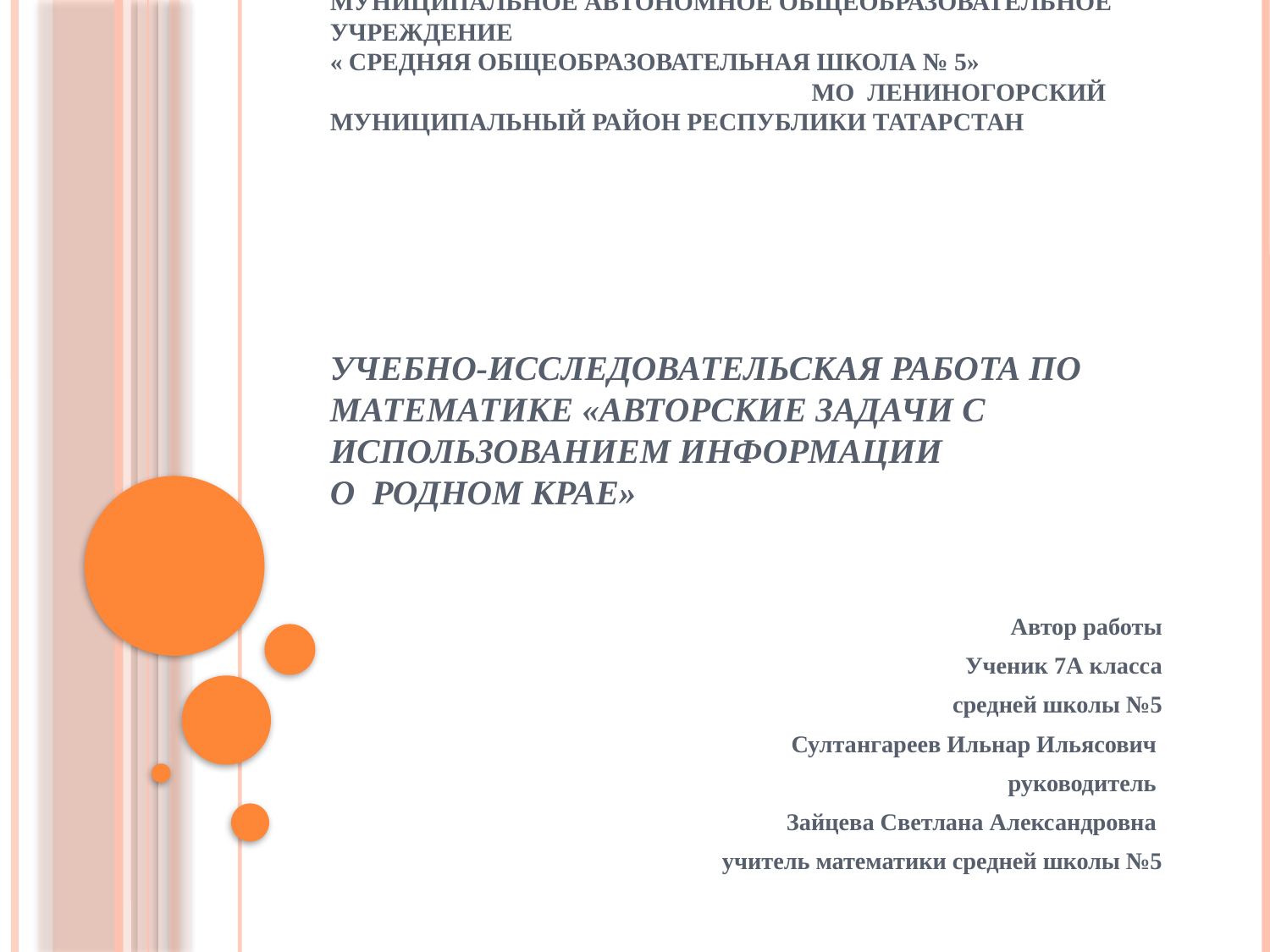

# Муниципальное автономное общеобразовательное учреждение « Средняя общеобразовательная школа № 5»                                                                                                         МО  Лениногорский Муниципальный район Республики Татарстан Учебно-исследовательская работа по математике «Авторские задачи с использованием информации о  родном крае»

Автор работы
Ученик 7А класса
средней школы №5
Султангареев Ильнар Ильясович
 руководитель
 Зайцева Светлана Александровна
учитель математики средней школы №5